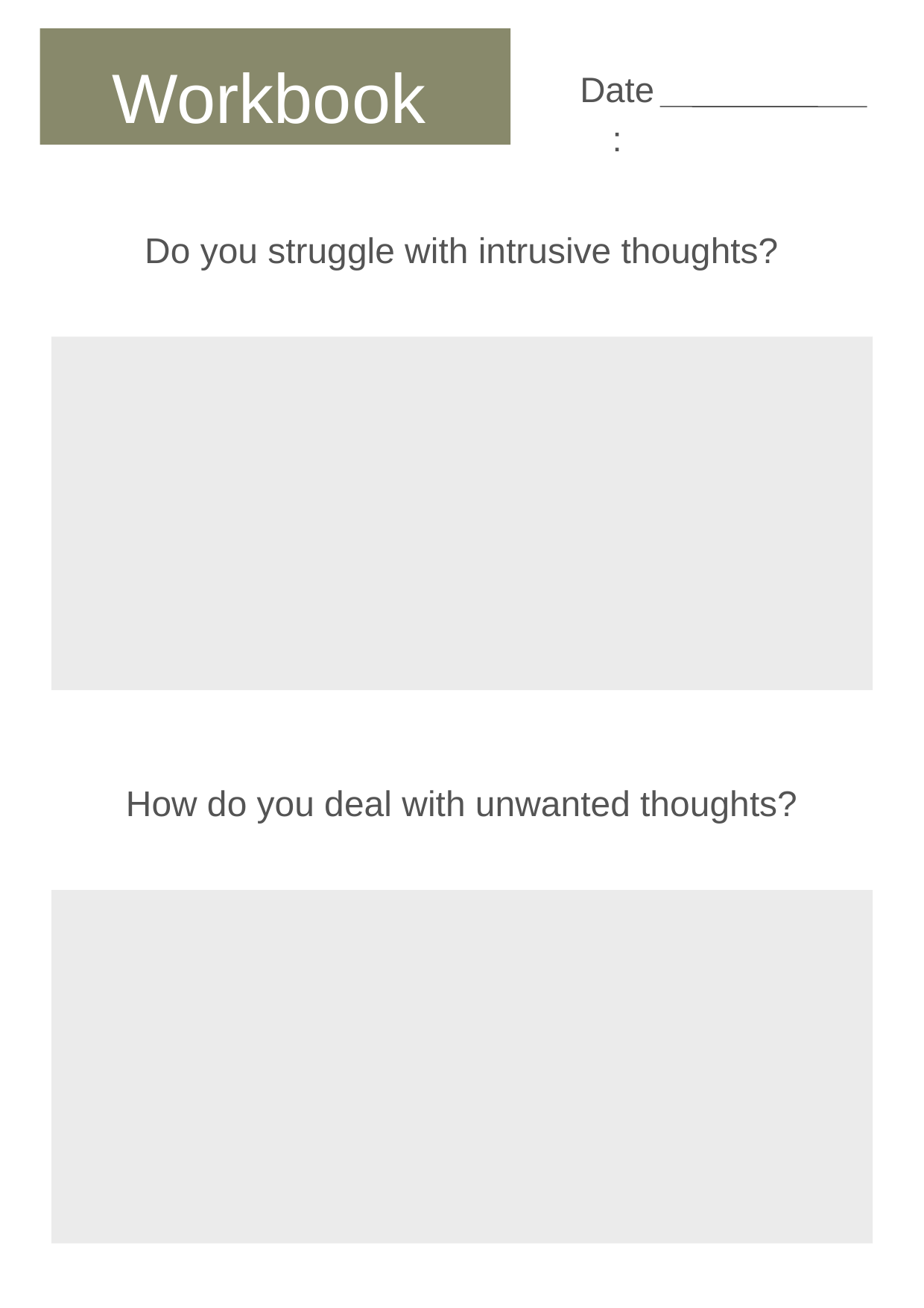

Workbook
Date:

Do you struggle with intrusive thoughts?

How do you deal with unwanted thoughts?